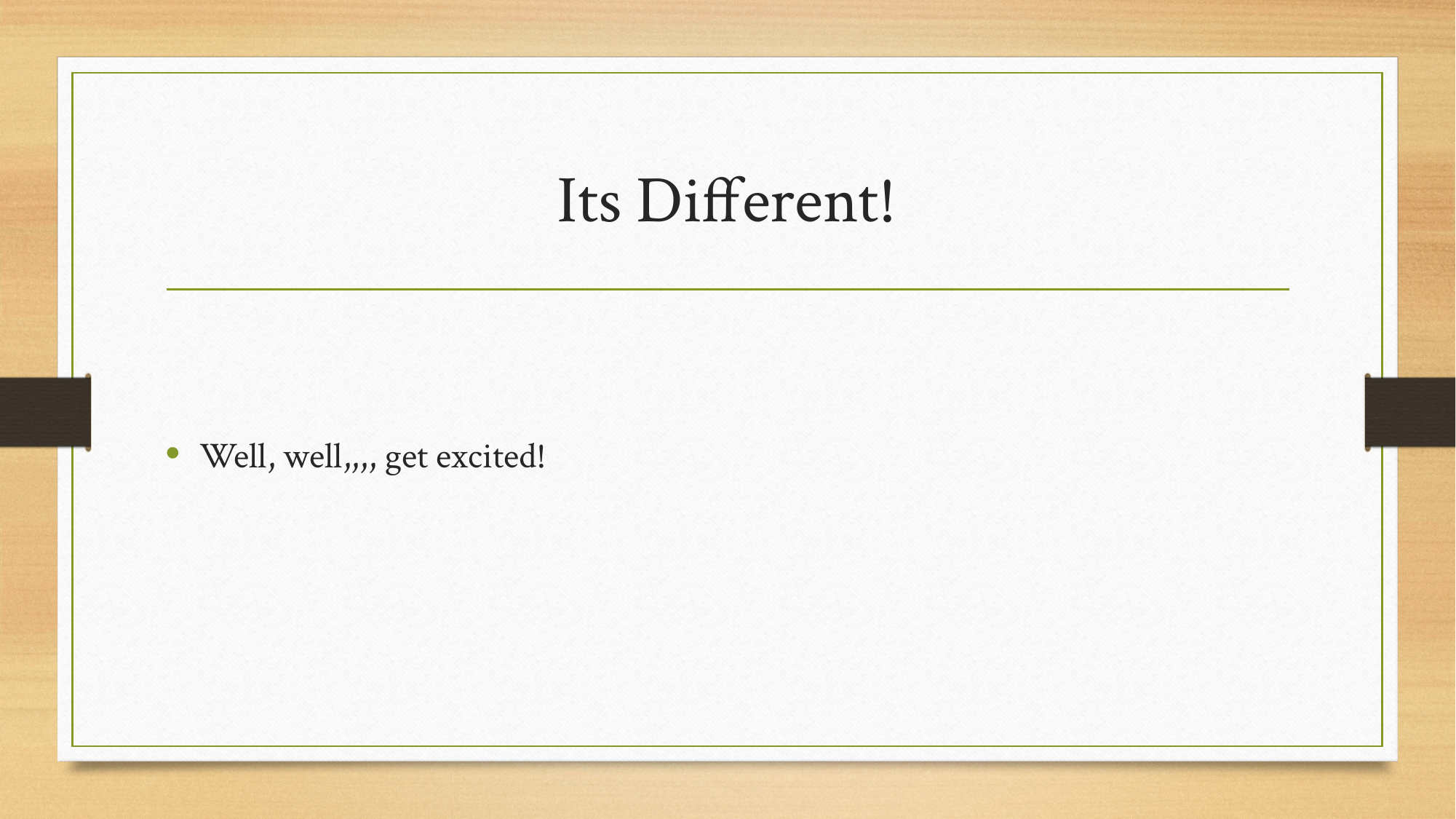

# Its Different!

Well, well,,,, get excited!